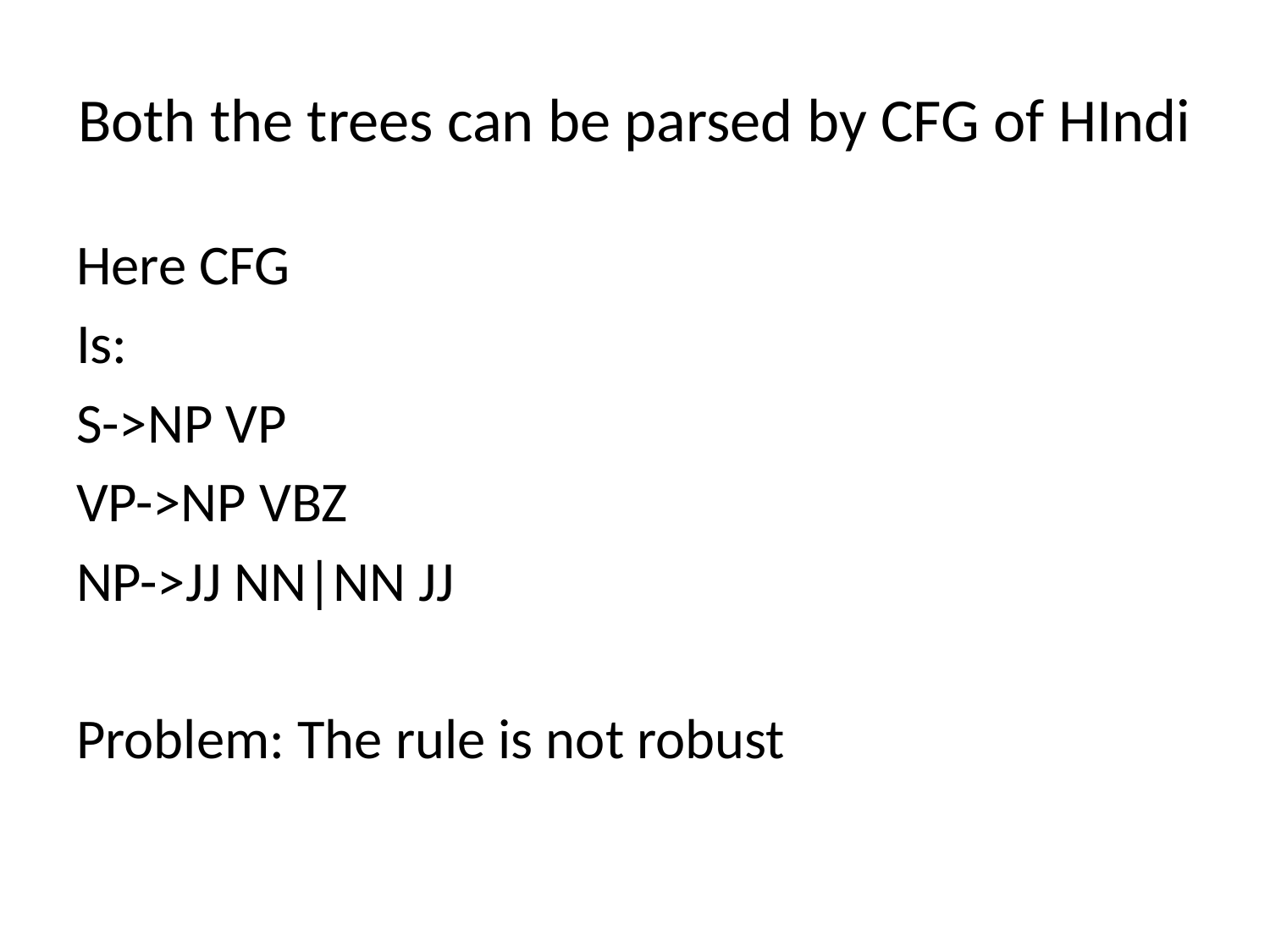

# Both the trees can be parsed by CFG of HIndi
Here CFG
Is:
S->NP VP
VP->NP VBZ
NP->JJ NN|NN JJ

Problem: The rule is not robust